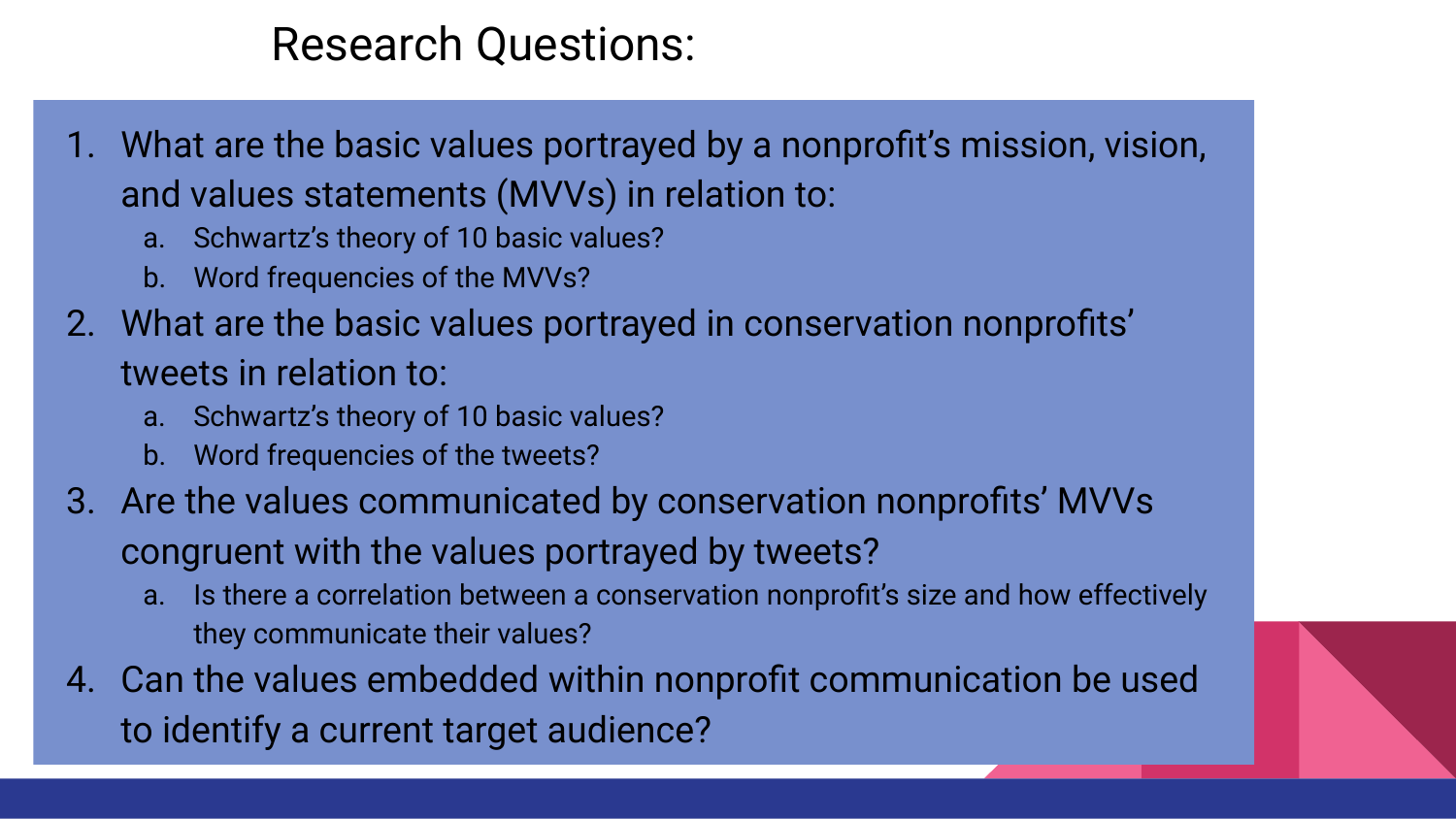

Research Questions:
What are the basic values portrayed by a nonprofit’s mission, vision, and values statements (MVVs) in relation to:
Schwartz’s theory of 10 basic values?
Word frequencies of the MVVs?
What are the basic values portrayed in conservation nonprofits’ tweets in relation to:
Schwartz’s theory of 10 basic values?
Word frequencies of the tweets?
Are the values communicated by conservation nonprofits’ MVVs congruent with the values portrayed by tweets?
Is there a correlation between a conservation nonprofit’s size and how effectively they communicate their values?
Can the values embedded within nonprofit communication be used to identify a current target audience?